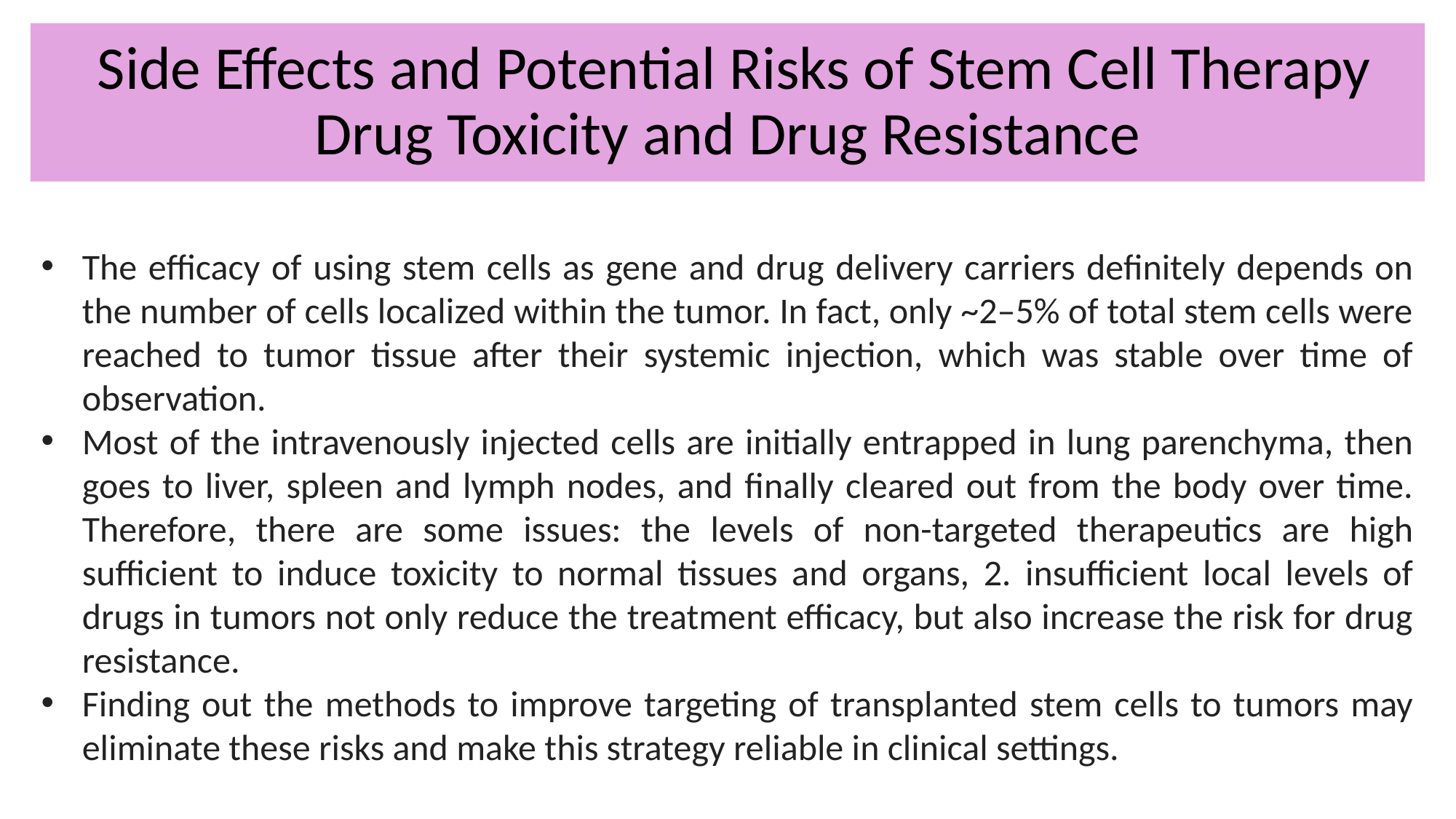

# Side Effects and Potential Risks of Stem Cell Therapy Drug Toxicity and Drug Resistance
The efficacy of using stem cells as gene and drug delivery carriers definitely depends on the number of cells localized within the tumor. In fact, only ~2–5% of total stem cells were reached to tumor tissue after their systemic injection, which was stable over time of observation.
Most of the intravenously injected cells are initially entrapped in lung parenchyma, then goes to liver, spleen and lymph nodes, and finally cleared out from the body over time. Therefore, there are some issues: the levels of non-targeted therapeutics are high sufficient to induce toxicity to normal tissues and organs, 2. insufficient local levels of drugs in tumors not only reduce the treatment efficacy, but also increase the risk for drug resistance.
Finding out the methods to improve targeting of transplanted stem cells to tumors may eliminate these risks and make this strategy reliable in clinical settings.